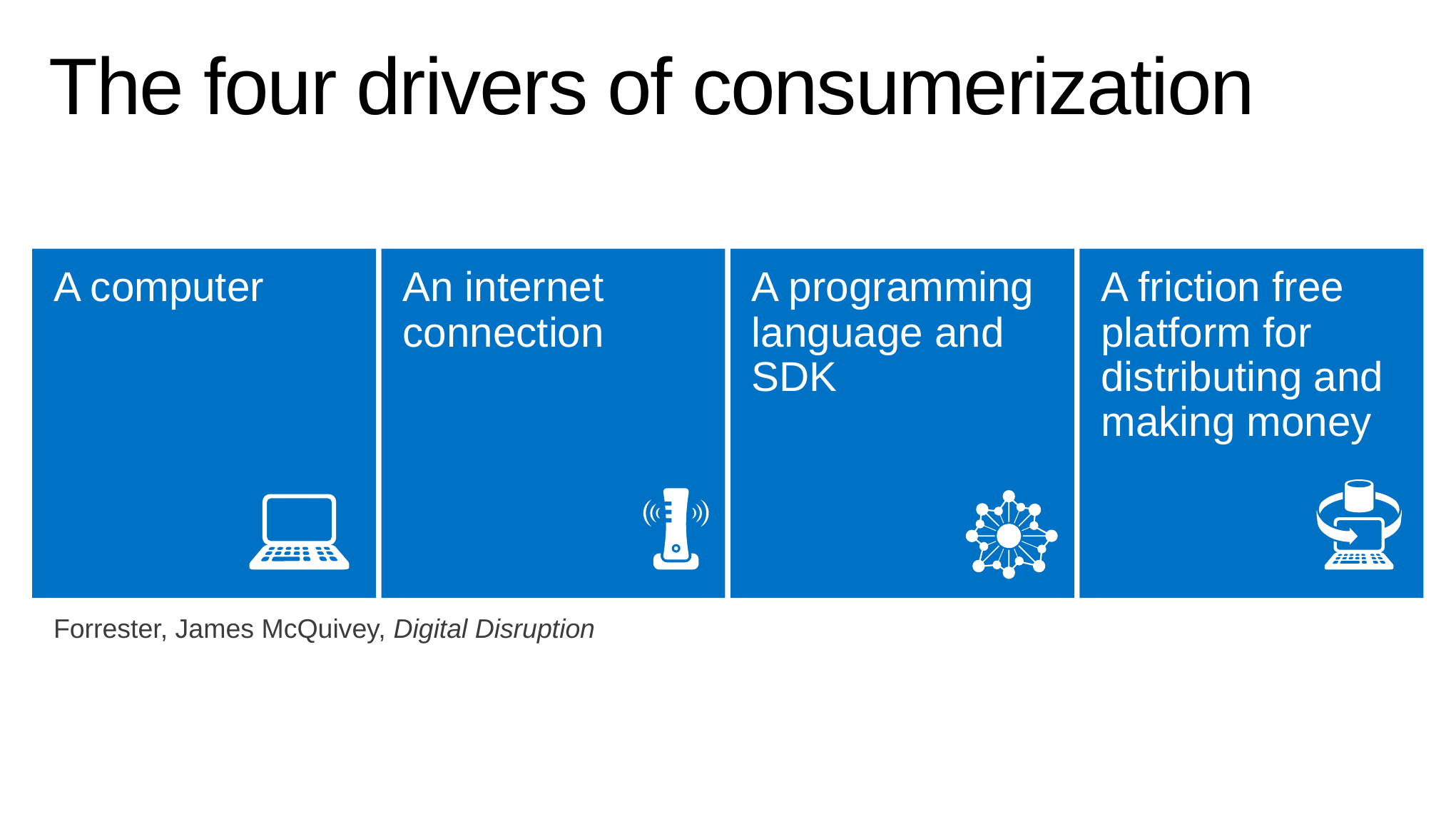

# The four drivers of consumerization
A computer
An internet connection
A programming language and SDK
A friction free platform for distributing and making money

Forrester, James McQuivey, Digital Disruption